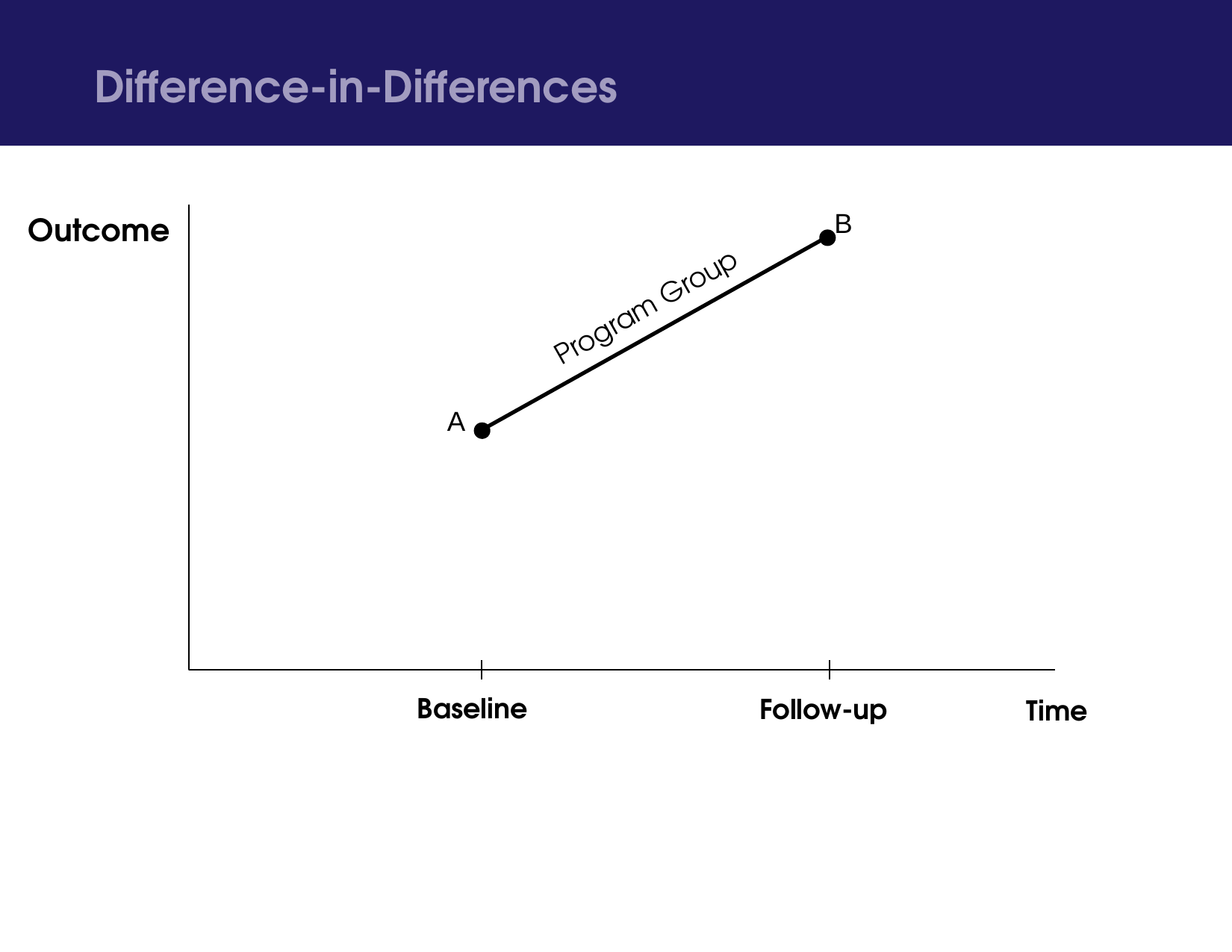

Difference-in-Differences

B
Outcome

Program Group
A

Follow-up
Time
Baseline